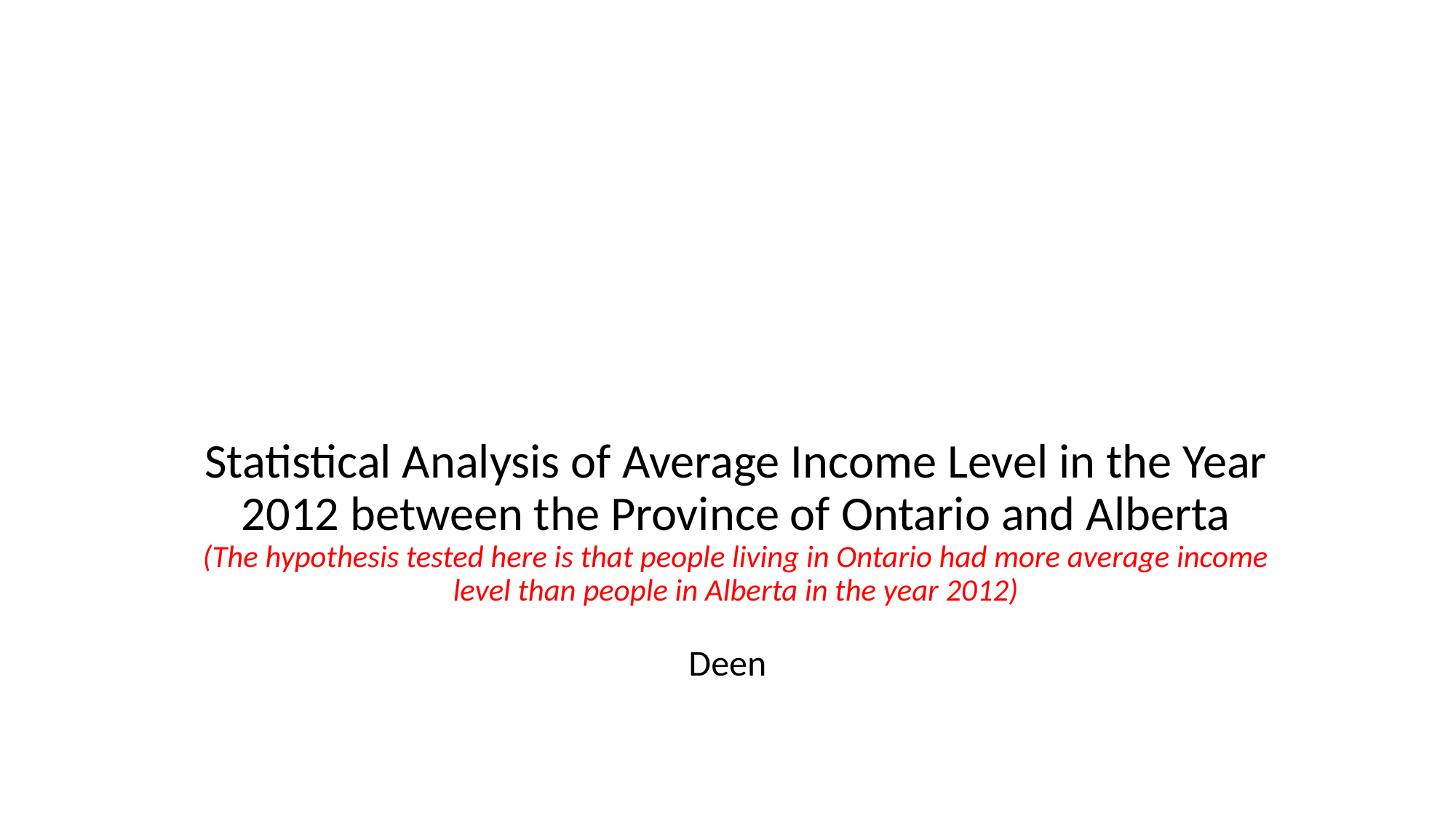

# Statistical Analysis of Average Income Level in the Year 2012 between the Province of Ontario and Alberta (The hypothesis tested here is that people living in Ontario had more average income level than people in Alberta in the year 2012)
Deen